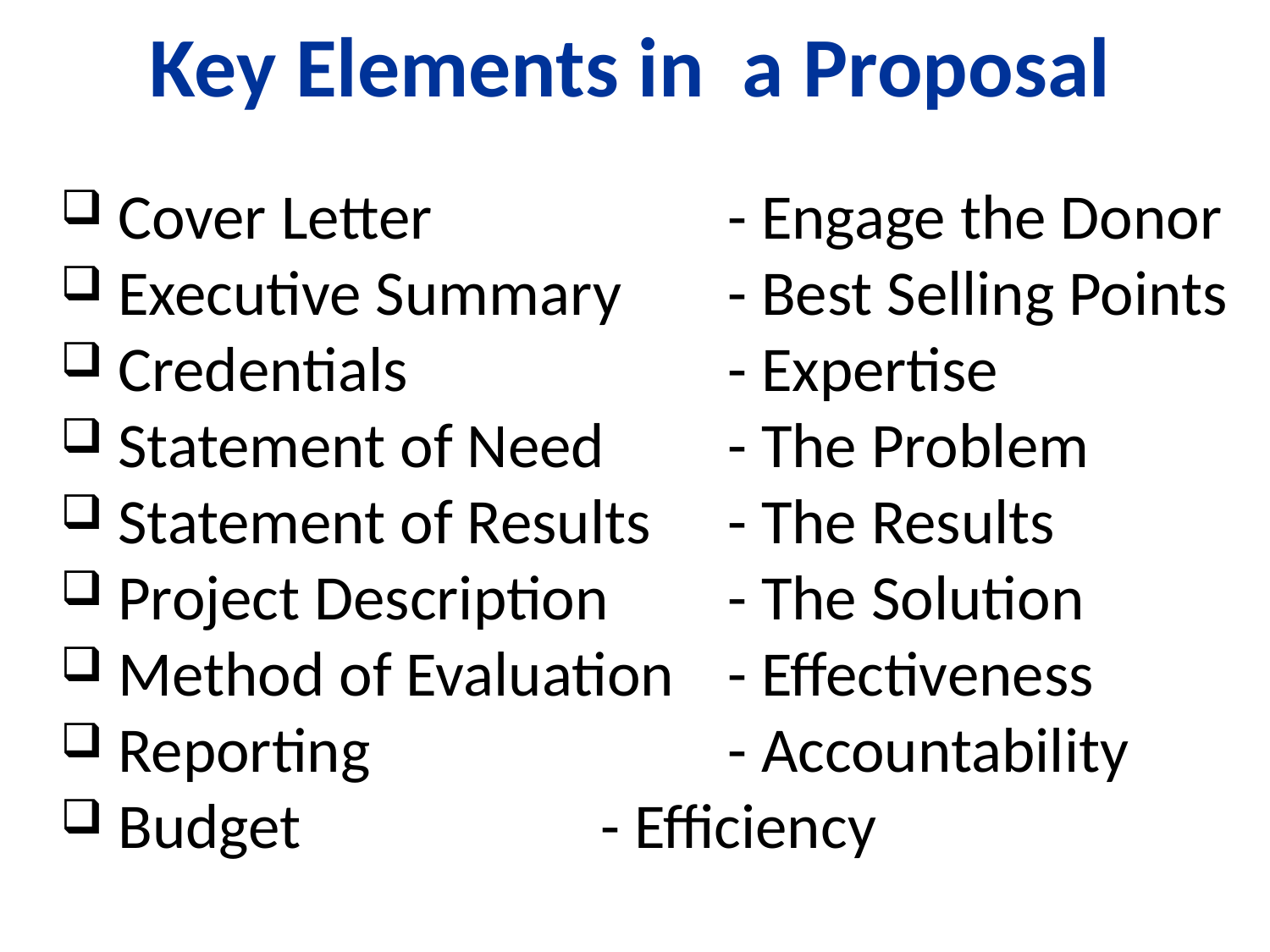

# Key Elements in  a Proposal
 Cover Letter			- Engage the Donor
 Executive Summary	- Best Selling Points
 Credentials 			- Expertise
 Statement of Need 	- The Problem
 Statement of Results	- The Results
 Project Description 	- The Solution
 Method of Evaluation 	- Effectiveness
 Reporting 			- Accountability
 Budget 			- Efficiency